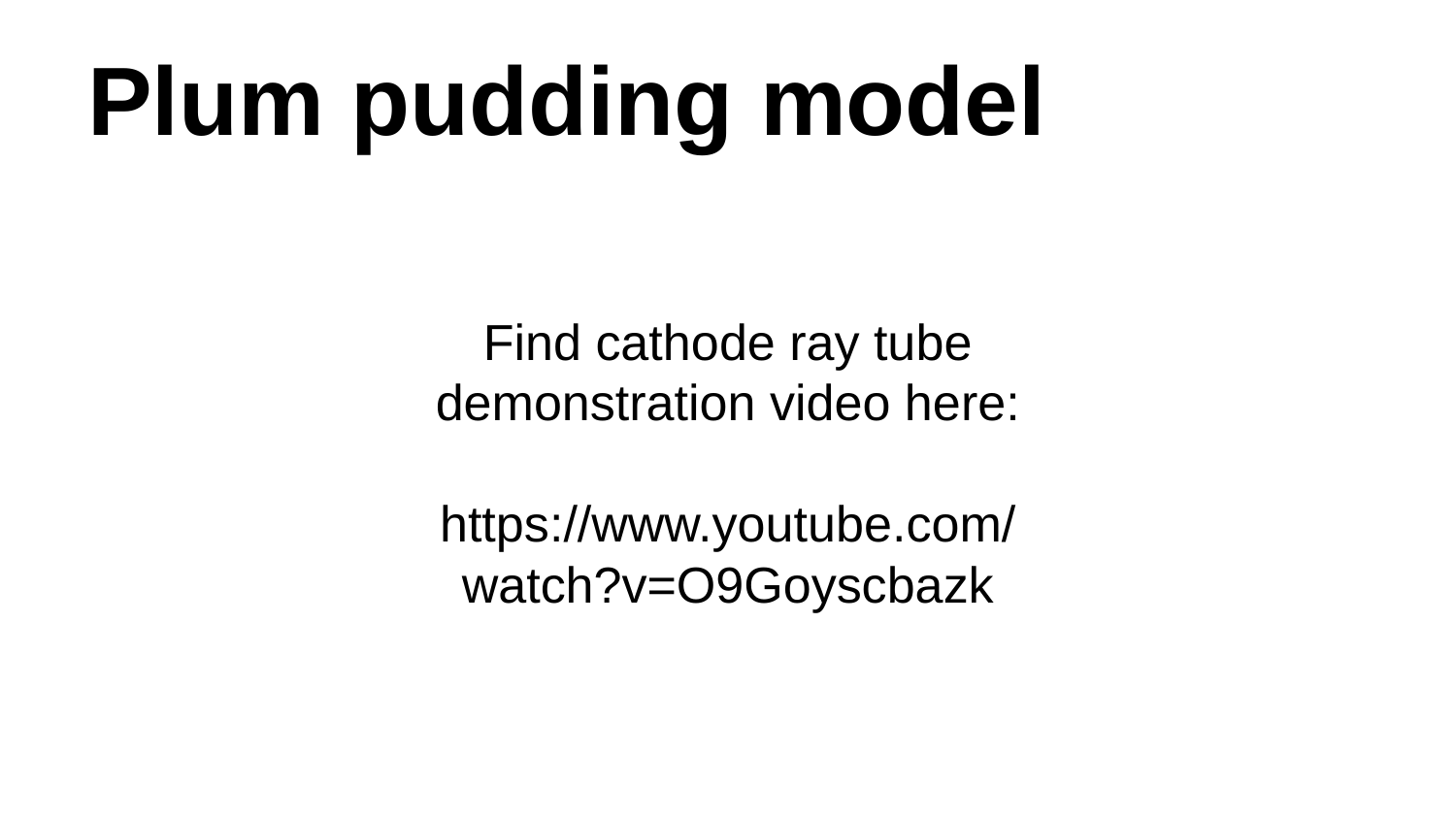

# Plum pudding model
Find cathode ray tube demonstration video here:

https://www.youtube.com/watch?v=O9Goyscbazk